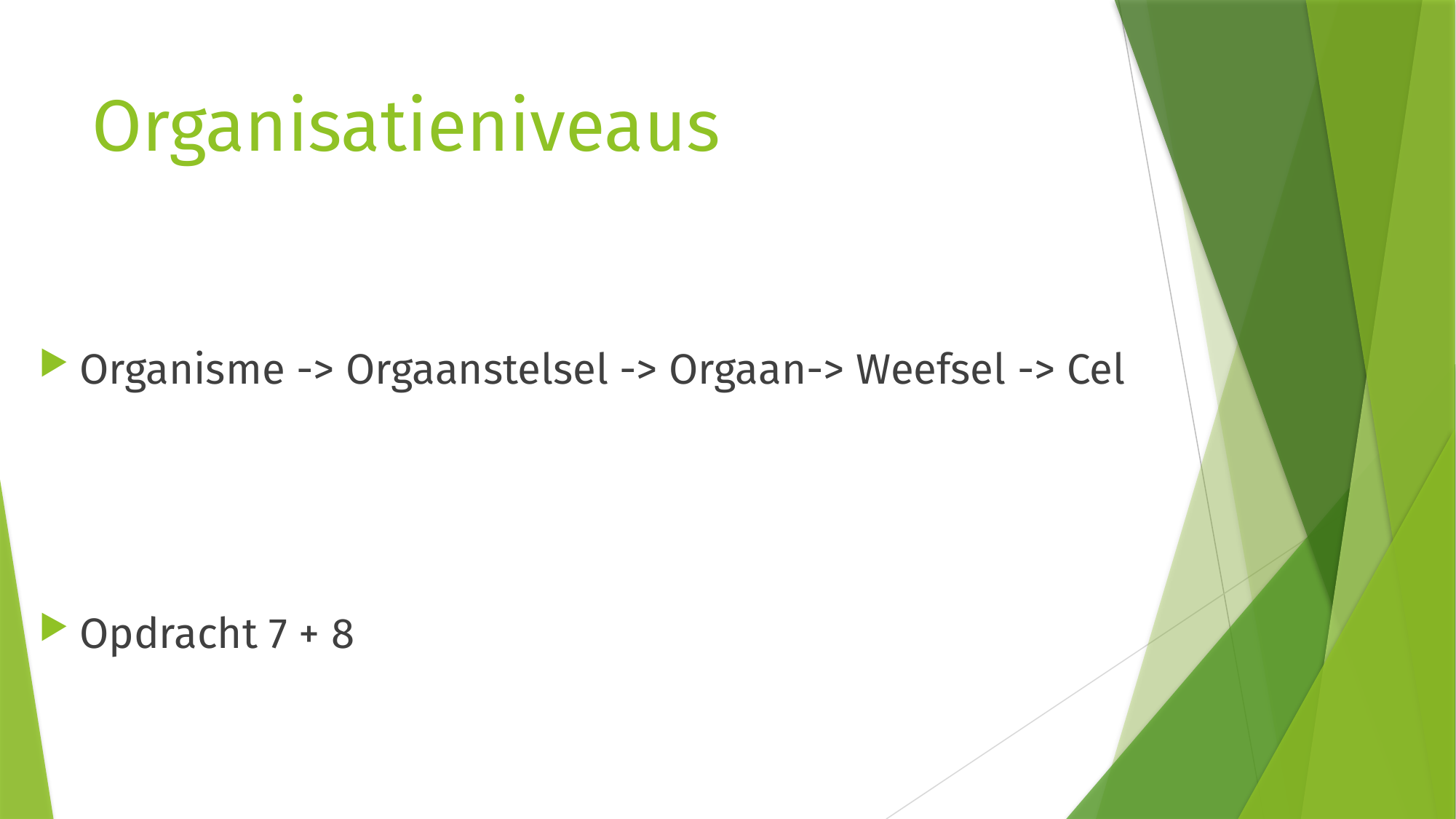

# Organisatieniveaus
Organisme -> Orgaanstelsel -> Orgaan-> Weefsel -> Cel

Opdracht 7 + 8